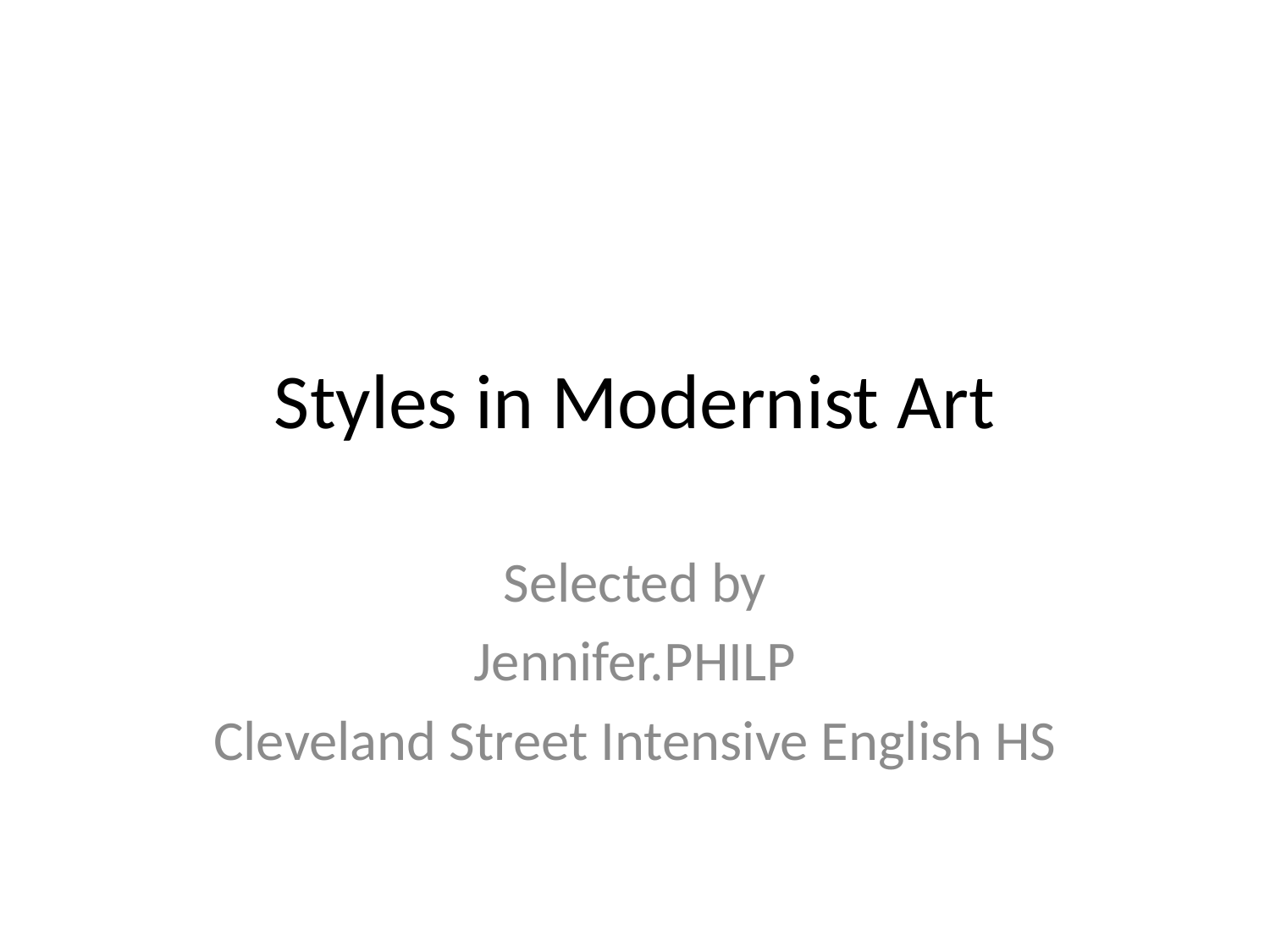

# Styles in Modernist Art
Selected by
Jennifer.PHILP
Cleveland Street Intensive English HS